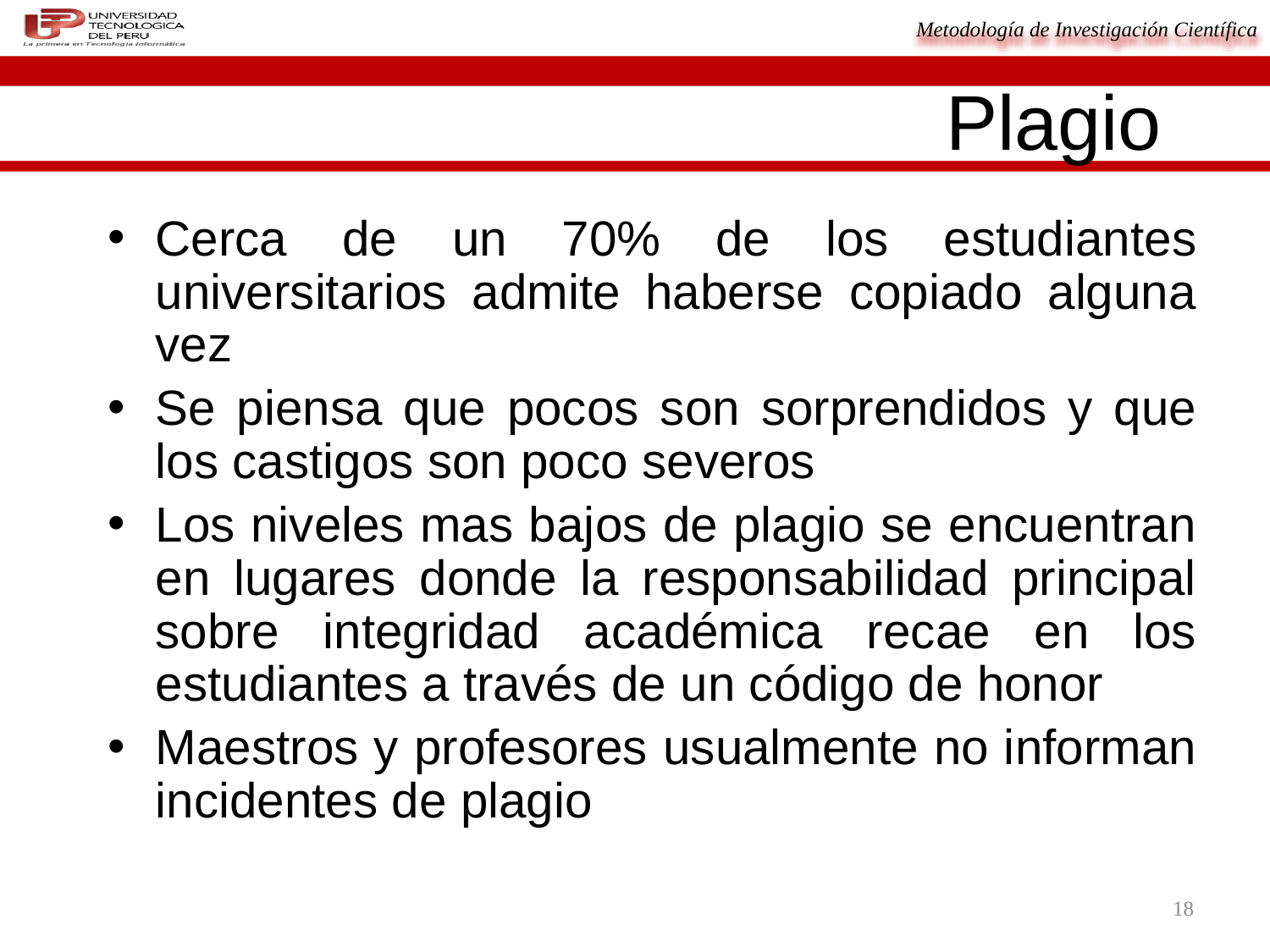

# Plagio

Cerca de un 70% de los estudiantes universitarios admite haberse copiado alguna vez
Se piensa que pocos son sorprendidos y que los castigos son poco severos
Los niveles mas bajos de plagio se encuentran en lugares donde la responsabilidad principal sobre integridad académica recae en los estudiantes a través de un código de honor
Maestros y profesores usualmente no informan incidentes de plagio
18